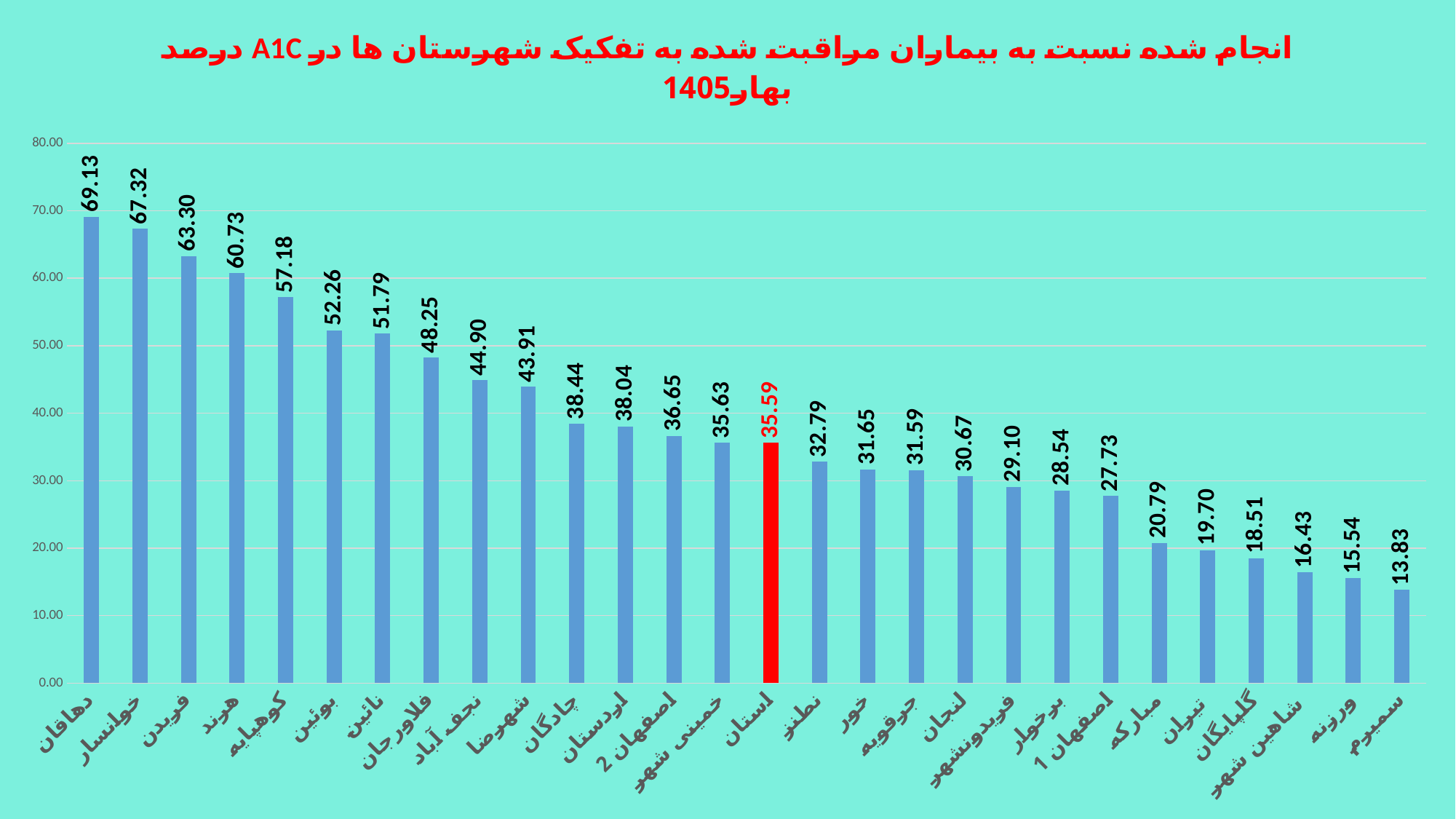

### Chart: درصد A1C انجام شده نسبت به بیماران مراقبت شده به تفکیک شهرستان ها در بهار1405

| Category | درصد A1Cانجام شده به مراقبت شده توسط پزشک |
|---|---|
| دهاقان | 69.12878787878788 |
| خوانسار | 67.32209737827716 |
| فریدن | 63.2996632996633 |
| هرند | 60.72961373390557 |
| کوهپایه | 57.1753986332574 |
| بوئین | 52.25903614457831 |
| نائین | 51.794258373205736 |
| فلاورجان | 48.25323638943075 |
| نجف آباد | 44.89566973300426 |
| شهرضا | 43.90617032126466 |
| چادگان | 38.443670150987224 |
| اردستان | 38.038277511961724 |
| اصفهان 2 | 36.64605004217037 |
| خمینی شهر | 35.62528841716659 |
| استان | 35.59236374900145 |
| نطنز | 32.79352226720648 |
| خور | 31.653746770025844 |
| جرقویه | 31.585365853658537 |
| لنجان | 30.671806167400884 |
| فریدونشهر | 29.100529100529098 |
| برخوار | 28.54383932020085 |
| اصفهان 1 | 27.73158449467151 |
| مبارکه | 20.787401574803148 |
| تیران  | 19.70486111111111 |
| گلپایگان | 18.51360318513603 |
| شاهین شهر  | 16.429455445544555 |
| ورزنه | 15.535444947209653 |
| سمیرم | 13.829787234042554 |